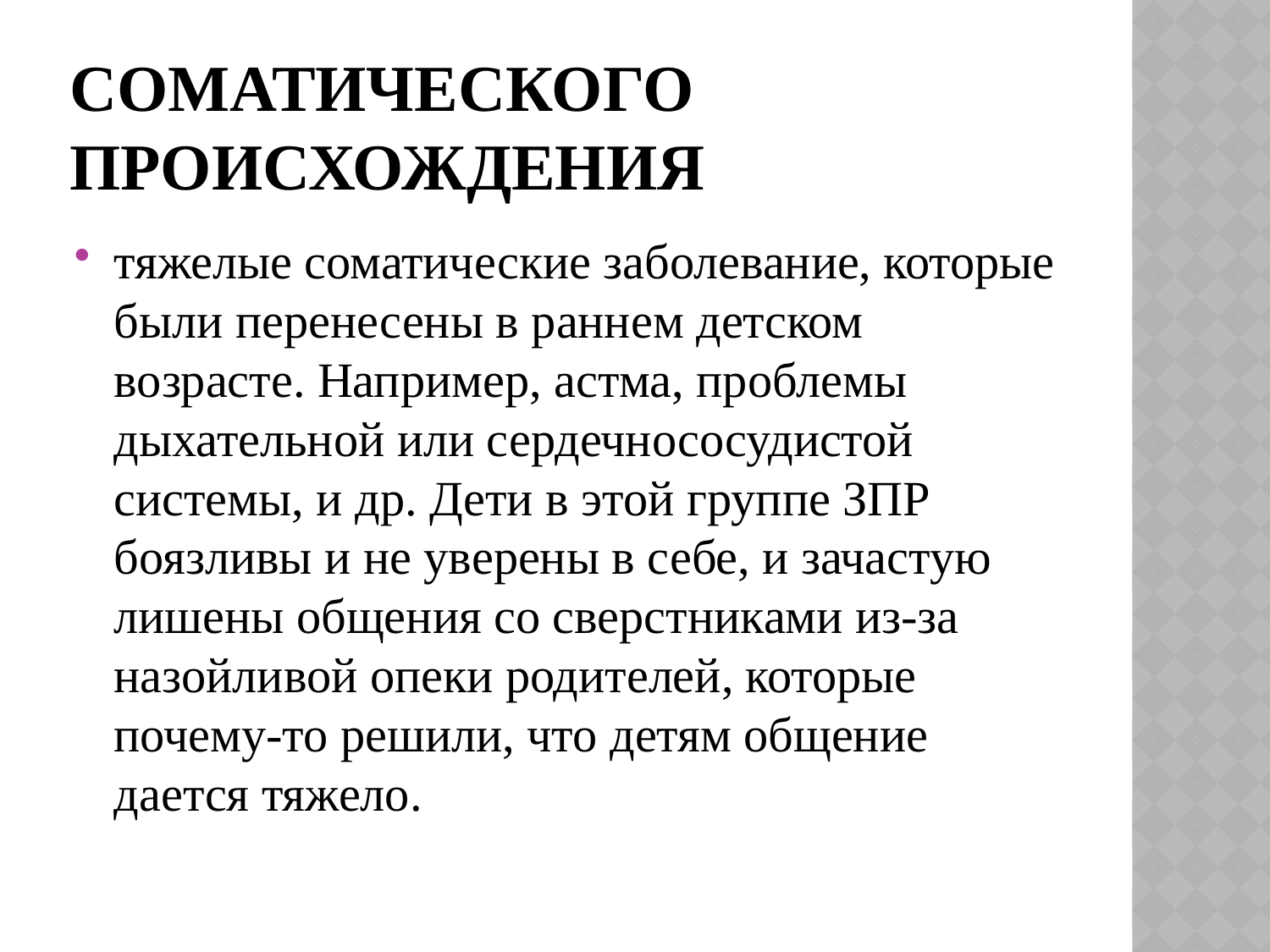

# Соматического  происхождения
тяжелые соматические заболевание, которые были перенесены в раннем детском возрасте. Например, астма, проблемы дыхательной или сердечнососудистой системы, и др. Дети в этой группе ЗПР боязливы и не уверены в себе, и зачастую лишены общения со сверстниками из-за назойливой опеки родителей, которые почему-то решили, что детям общение дается тяжело.